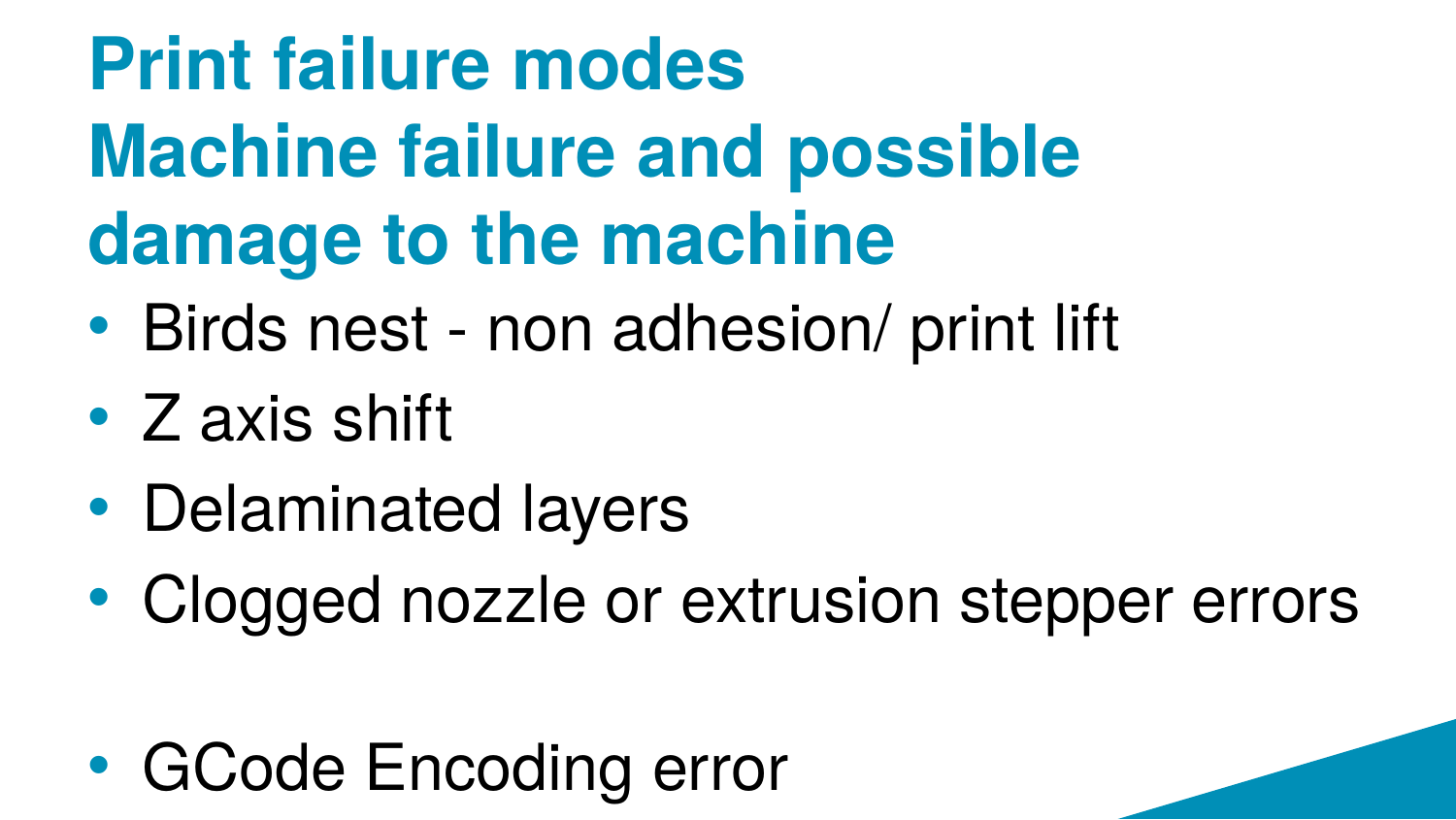

# Print failure modes Machine failure and possible damage to the machine
Birds nest - non adhesion/ print lift
Z axis shift
Delaminated layers
Clogged nozzle or extrusion stepper errors
GCode Encoding error
Hot end runaway